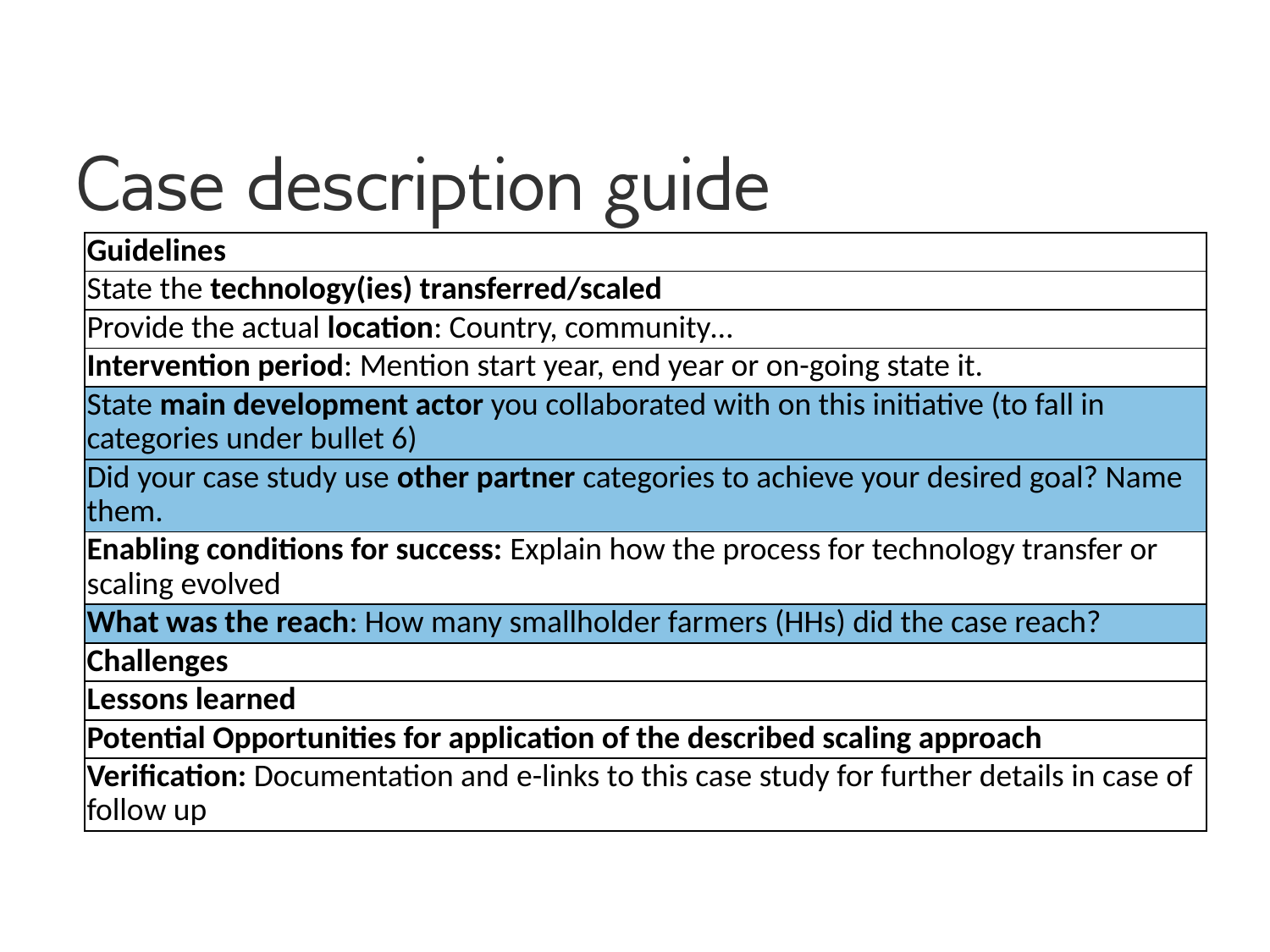

# Case description guide
| Guidelines |
| --- |
| State the technology(ies) transferred/scaled |
| Provide the actual location: Country, community… |
| Intervention period: Mention start year, end year or on-going state it. |
| State main development actor you collaborated with on this initiative (to fall in categories under bullet 6) |
| Did your case study use other partner categories to achieve your desired goal? Name them. |
| Enabling conditions for success: Explain how the process for technology transfer or scaling evolved |
| What was the reach: How many smallholder farmers (HHs) did the case reach? |
| Challenges |
| Lessons learned |
| Potential Opportunities for application of the described scaling approach |
| Verification: Documentation and e-links to this case study for further details in case of follow up |